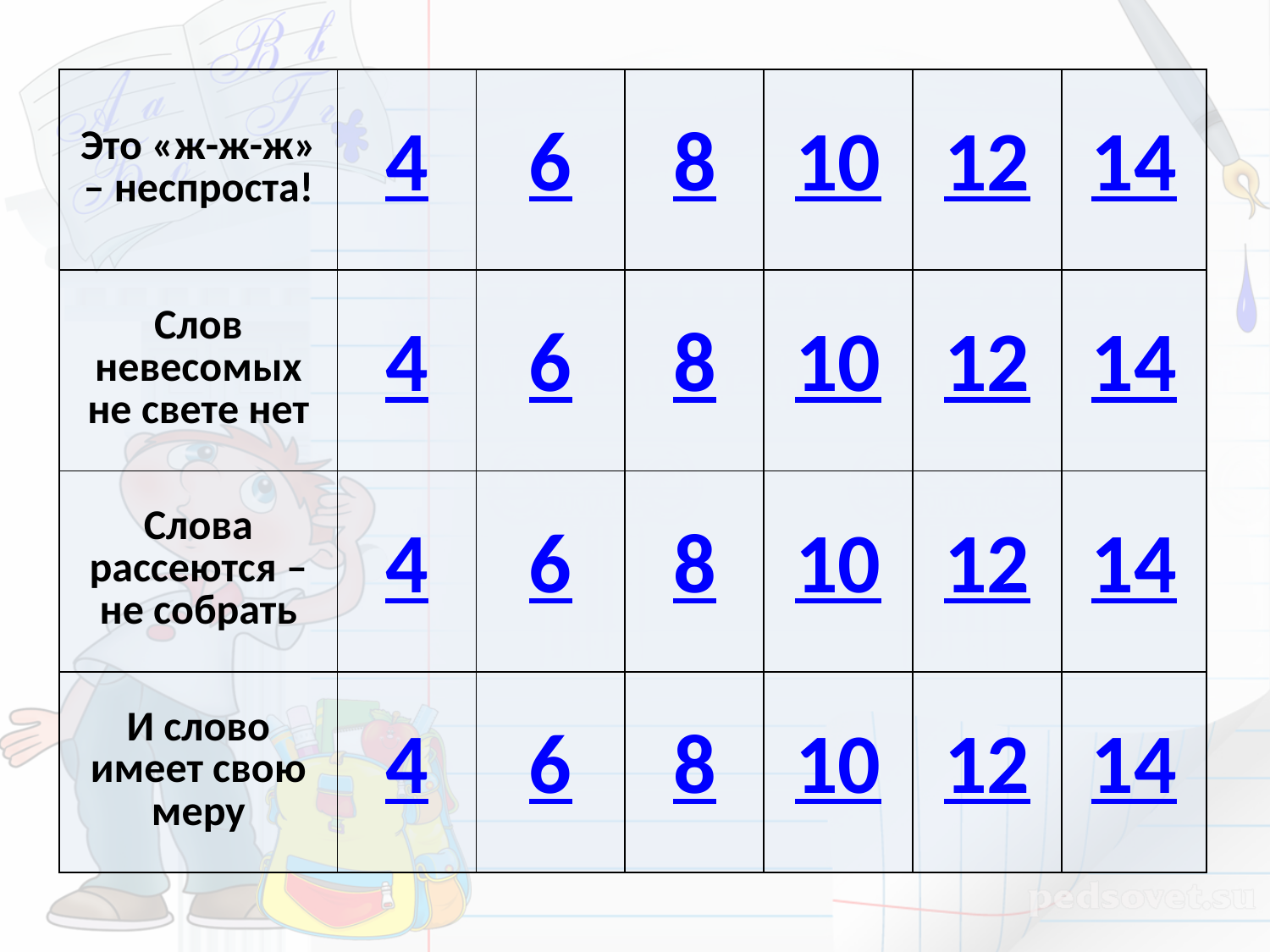

| Это «ж-ж-ж» – неспроста! | 4 | 6 | 8 | 10 | 12 | 14 |
| --- | --- | --- | --- | --- | --- | --- |
| Слов невесомых не свете нет | 4 | 6 | 8 | 10 | 12 | 14 |
| Слова рассеются – не собрать | 4 | 6 | 8 | 10 | 12 | 14 |
| И слово имеет свою меру | 4 | 6 | 8 | 10 | 12 | 14 |